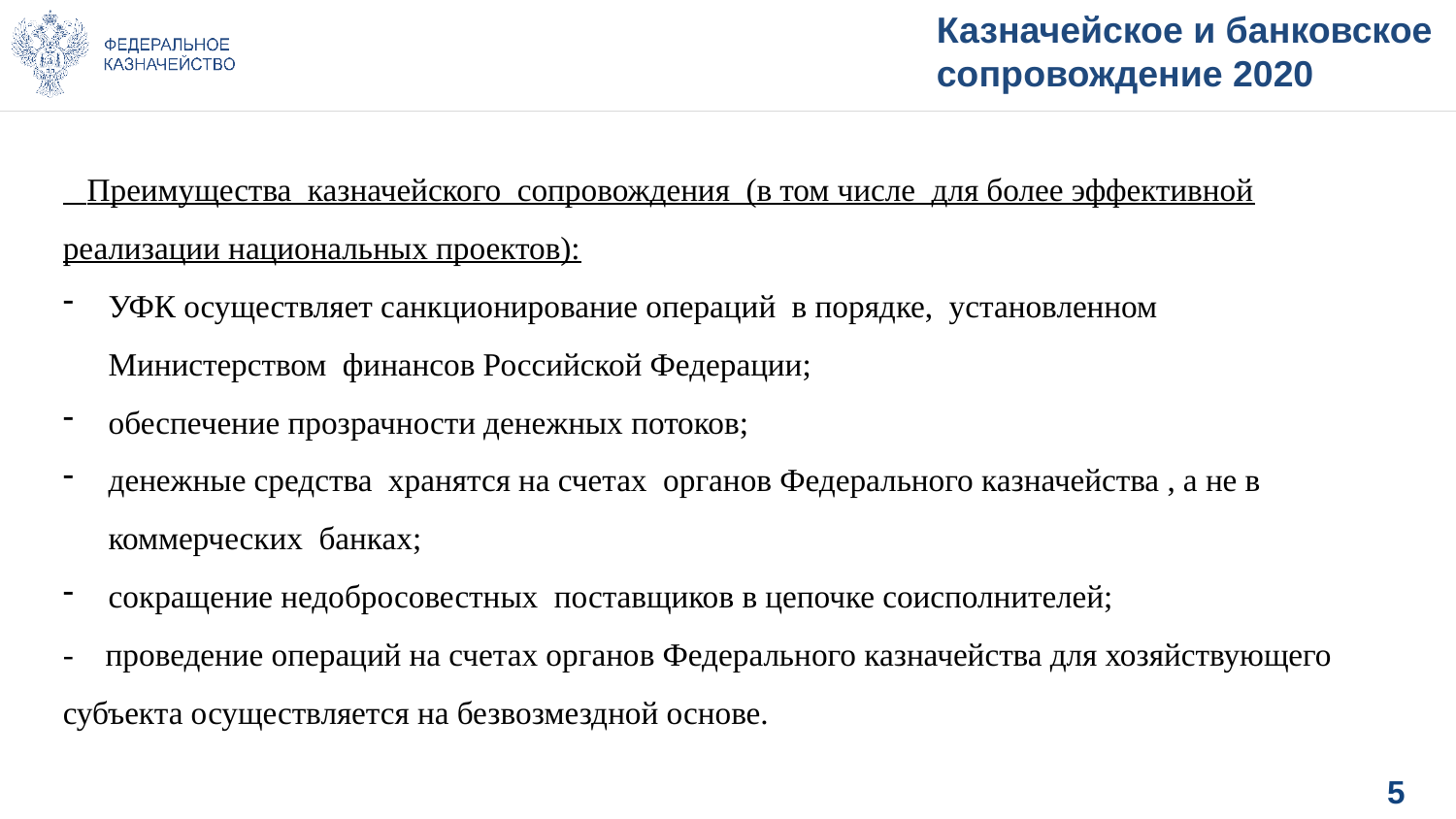

Казначейское и банковское сопровождение 2020
   Преимущества  казначейского  сопровождения  (в том числе  для более эффективной реализации национальных проектов):
УФК осуществляет санкционирование операций  в порядке,  установленном   Министерством  финансов Российской Федерации;
обеспечение прозрачности денежных потоков;
денежные средства  хранятся на счетах  органов Федерального казначейства , а не в коммерческих  банках;
сокращение недобросовестных  поставщиков в цепочке соисполнителей;
-    проведение операций на счетах органов Федерального казначейства для хозяйствующего субъекта осуществляется на безвозмездной основе.
5